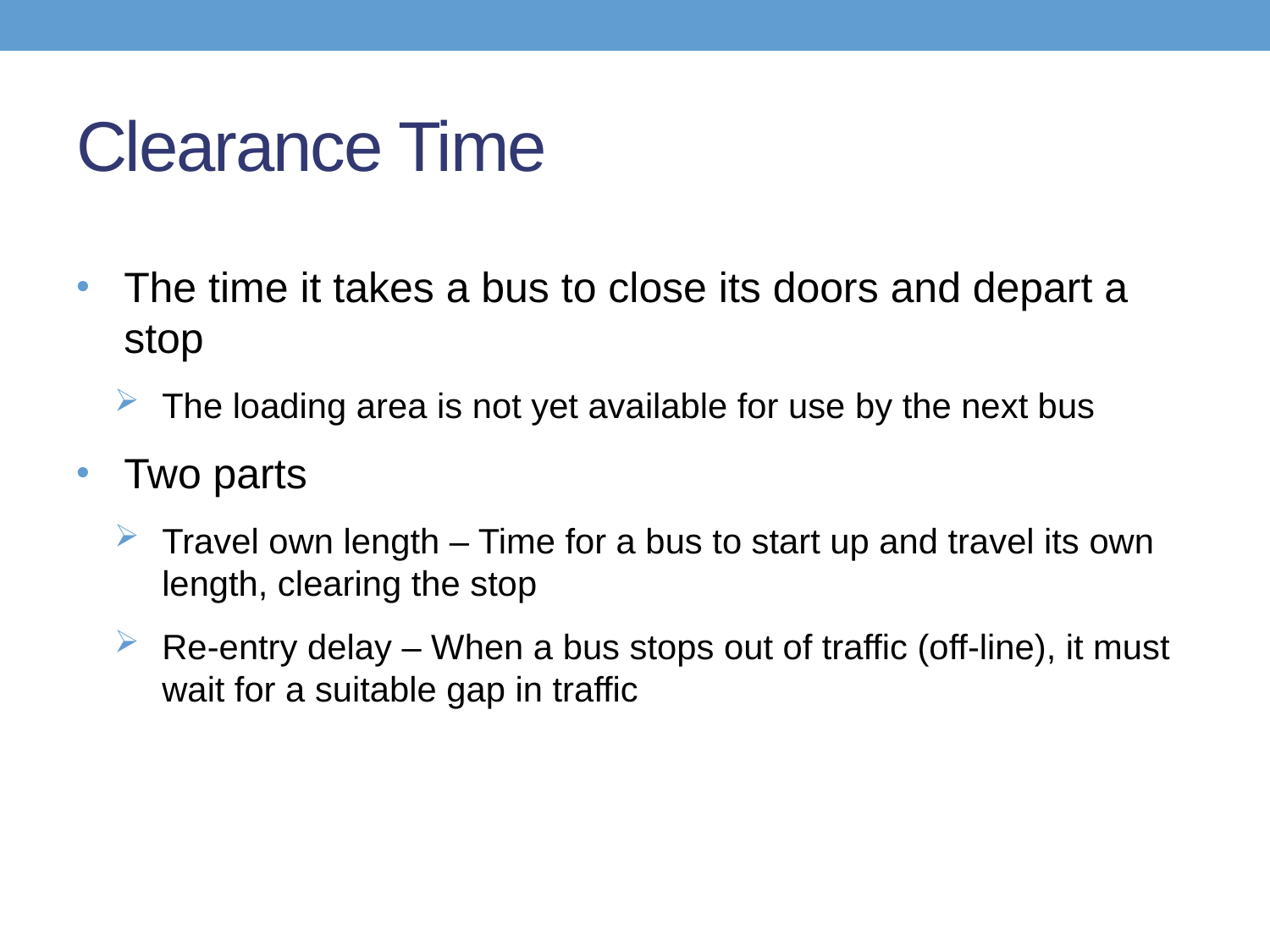

# Clearance Time
The time it takes a bus to close its doors and depart a stop
The loading area is not yet available for use by the next bus
Two parts
Travel own length – Time for a bus to start up and travel its own length, clearing the stop
Re-entry delay – When a bus stops out of traffic (off-line), it must wait for a suitable gap in traffic